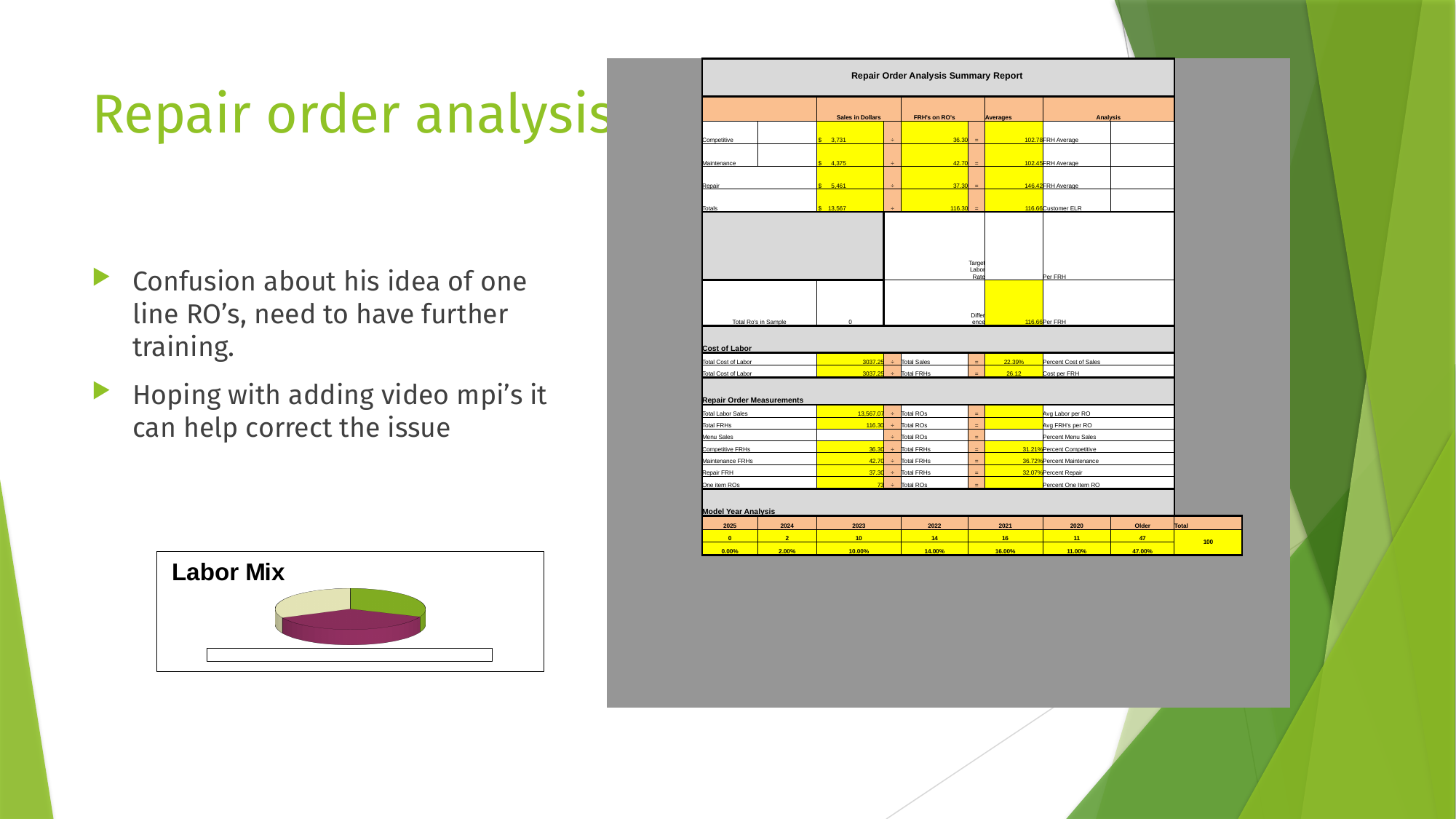

|  |  | Repair Order Analysis Summary Report |  |  |  |  |  |  |  |  |  |  |
| --- | --- | --- | --- | --- | --- | --- | --- | --- | --- | --- | --- | --- |
|  |  |  |  |  |  |  |  |  |  |  |  |  |
|  |  |  |  | Sales in Dollars |  | FRH's on RO's |  |  |  |  |  |  |
|  |  |  |  |  |  |  |  | Averages | Analysis |  |  |  |
|  |  | Competitive |  | $ 3,731 | ÷ | 36.30 | = | 102.78 | FRH Average |  |  |  |
|  |  | Maintenance |  | $ 4,375 | ÷ | 42.70 | = | 102.45 | FRH Average |  |  |  |
|  |  | Repair |  | $ 5,461 | ÷ | 37.30 | = | 146.42 | FRH Average |  |  |  |
|  |  | Totals |  | $ 13,567 | ÷ | 116.30 | = | 116.66 | Customer ELR |  |  |  |
|  |  |  |  |  |  |  | Target Labor Rate |  | Per FRH |  |  |  |
|  |  | Total Ro's in Sample |  | 0 |  |  | Difference | 116.66 | Per FRH |  |  |  |
|  |  |  |  |  |  |  |  |  |  |  |  |  |
|  |  | Cost of Labor |  |  |  |  |  |  |  |  |  |  |
|  |  | Total Cost of Labor |  | 3037.25 | ÷ | Total Sales | = | 22.39% | Percent Cost of Sales |  |  |  |
|  |  | Total Cost of Labor |  | 3037.25 | ÷ | Total FRHs | = | 26.12 | Cost per FRH |  |  |  |
|  |  |  |  |  |  |  |  |  |  |  |  |  |
|  |  | Repair Order Measurements |  |  |  |  |  |  |  |  |  |  |
|  |  | Total Labor Sales |  | 13,567.07 | ÷ | Total ROs | = |  | Avg Labor per RO |  |  |  |
|  |  | Total FRHs |  | 116.30 | ÷ | Total ROs | = |  | Avg FRH's per RO |  |  |  |
|  |  | Menu Sales |  |  | ÷ | Total ROs | = |  | Percent Menu Sales |  |  |  |
|  |  | Competitive FRHs |  | 36.30 | ÷ | Total FRHs | = | 31.21% | Percent Competitive |  |  |  |
|  |  | Maintenance FRHs |  | 42.70 | ÷ | Total FRHs | = | 36.72% | Percent Maintenance |  |  |  |
|  |  | Repair FRH |  | 37.30 | ÷ | Total FRHs | = | 32.07% | Percent Repair |  |  |  |
|  |  | One item ROs |  | 73 | ÷ | Total ROs | = |  | Percent One Item RO |  |  |  |
|  |  |  |  |  |  |  |  |  |  |  |  |  |
|  |  | Model Year Analysis |  |  |  |  |  |  |  |  |  |  |
|  |  | 2025 | 2024 | 2023 |  | 2022 | 2021 |  | 2020 | Older | Total |  |
|  |  | 0 | 2 | 10 |  | 14 | 16 |  | 11 | 47 | 100 |  |
|  |  | 0.00% | 2.00% | 10.00% |  | 14.00% | 16.00% |  | 11.00% | 47.00% |  |  |
|  |  |  |  |  |  |  |  |  |  |  |  |  |
|  |  |  |  |  |  |  |  |  |  |  |  |  |
|  |  |  |  |  |  |  |  |  |  |  |  |  |
|  |  |  |  |  |  |  |  |  |  |  |  |  |
|  |  |  |  |  |  |  |  |  |  |  |  |  |
|  |  |  |  |  |  |  |  |  |  |  |  |  |
|  |  |  |  |  |  |  |  |  |  |  |  |  |
|  |  |  |  |  |  |  |  |  |  |  |  |  |
|  |  |  |  |  |  |  |  |  |  |  |  |  |
|  |  |  |  |  |  |  |  |  |  |  |  |  |
|  |  |  |  |  |  |  |  |  |  |  |  |  |
|  |  |  |  |  |  |  |  |  |  |  |  |  |
|  |  |  |  |  |  |  |  |  |  |  |  |  |
|  |  |  |  |  |  |  |  |  |  |  |  |  |
|  |  |  |  |  |  |  |  |  |  |  |  |  |
# Repair order analysis
Confusion about his idea of one line RO’s, need to have further training.
Hoping with adding video mpi’s it can help correct the issue

[unsupported chart]